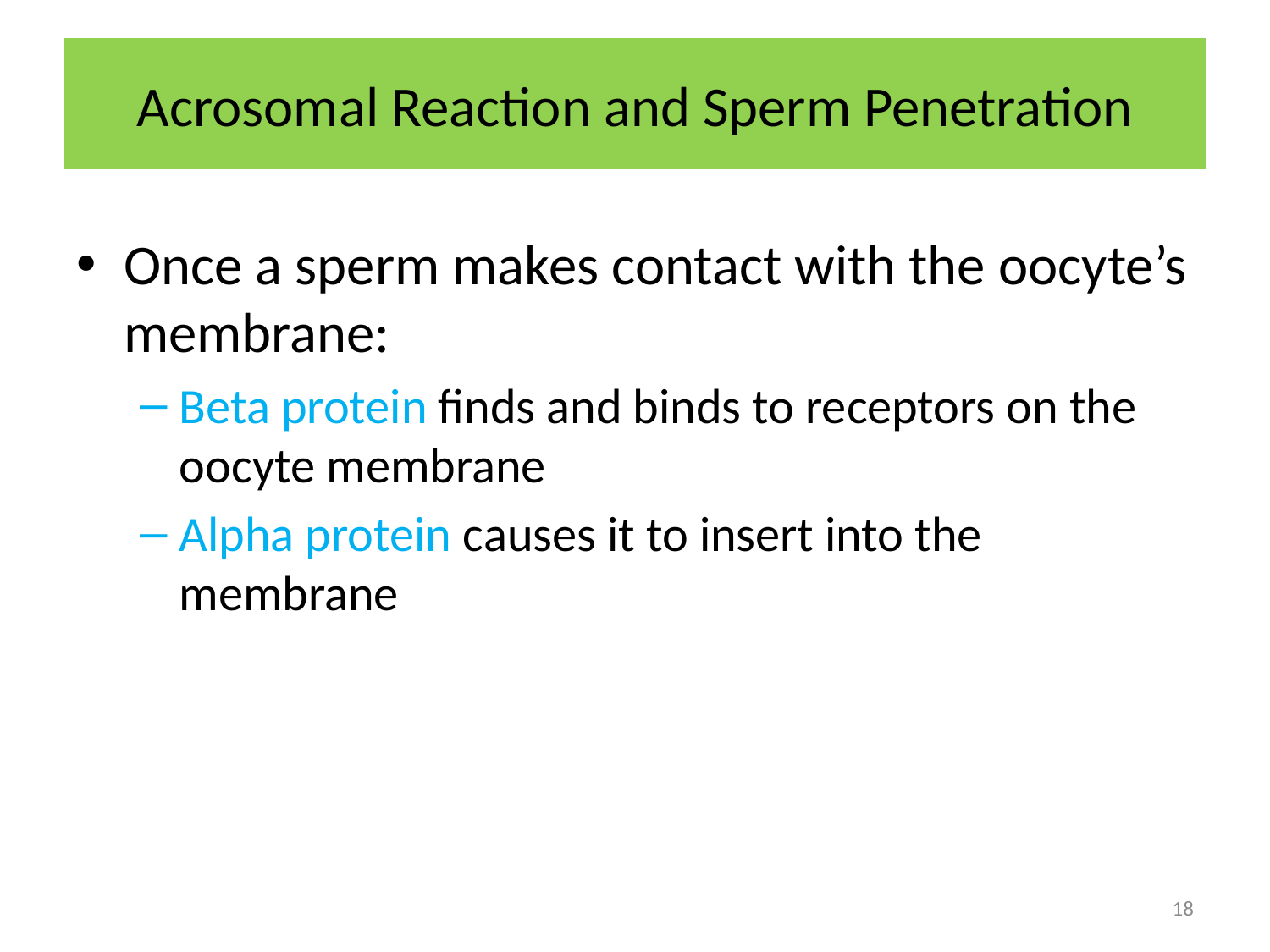

# Acrosomal Reaction and Sperm Penetration
Once a sperm makes contact with the oocyte’s membrane:
Beta protein finds and binds to receptors on the oocyte membrane
Alpha protein causes it to insert into the membrane
18